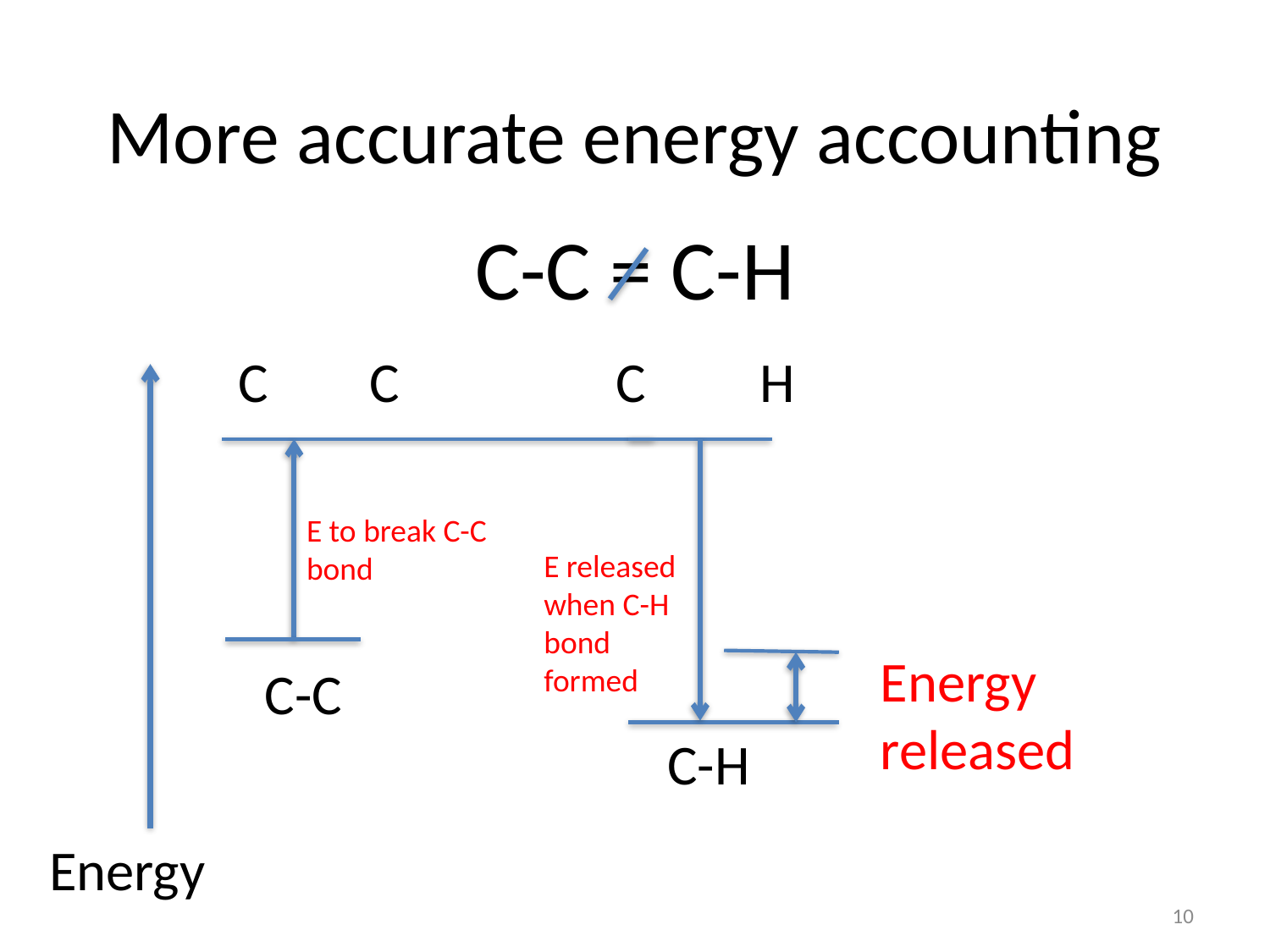

# More accurate energy accounting
C-C = C-H
C        C                 C         H
E to break C-C bond
E released when C-H bond formed
Energy released
C-C
C-H
Energy
10